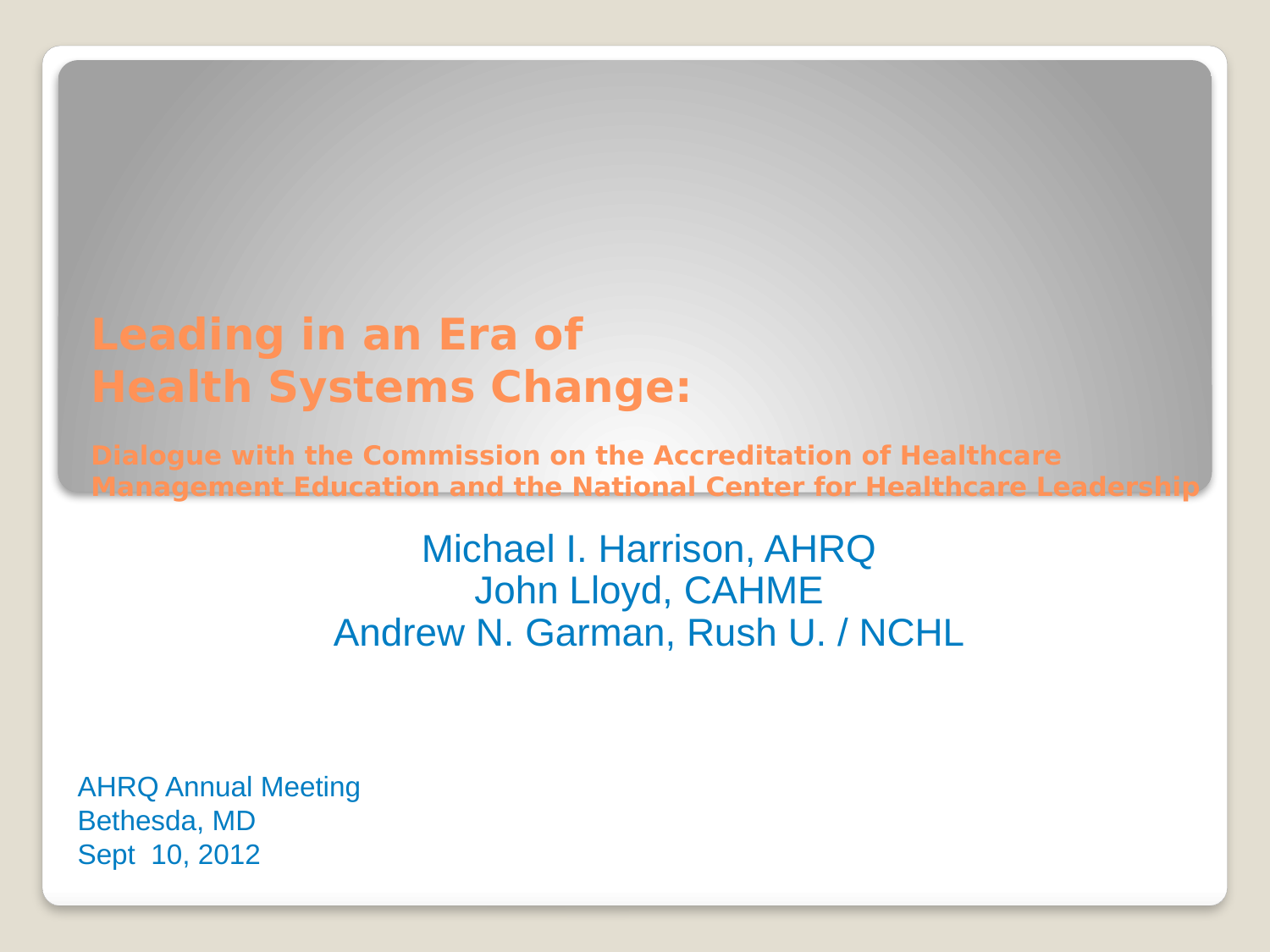

# Leading in an Era of Health Systems Change: Dialogue with the Commission on the Accreditation of Healthcare Management Education and the National Center for Healthcare Leadership
Michael I. Harrison, AHRQ
John Lloyd, CAHME
Andrew N. Garman, Rush U. / NCHL

AHRQ Annual Meeting
Bethesda, MD
Sept  10, 2012